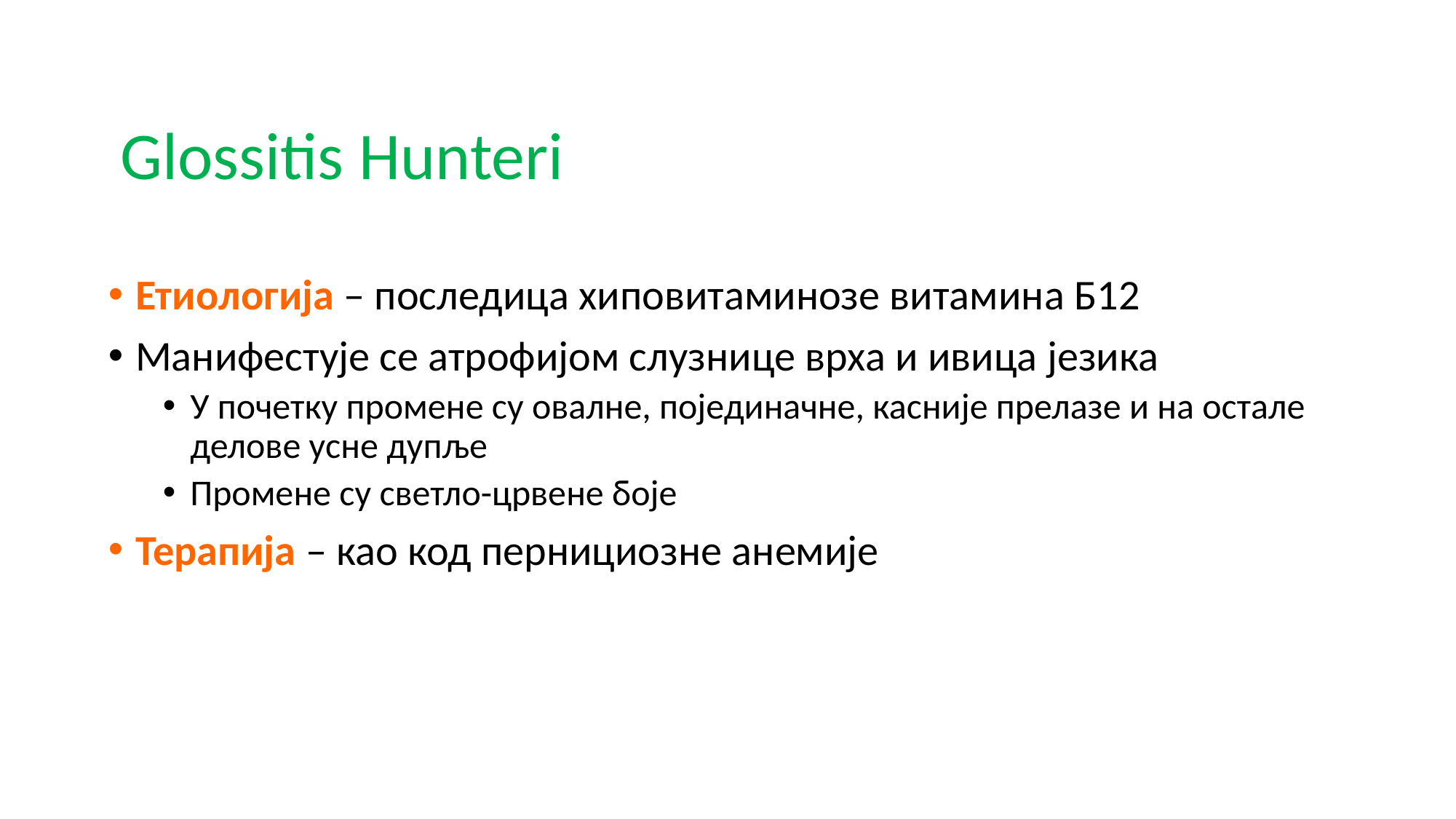

# Glossitis Hunteri
Етиологија – последица хиповитаминозе витамина Б12
Манифестује се атрофијом слузнице врха и ивица језика
У почетку промене су овалне, појединачне, касније прелазе и на остале делове усне дупље
Промене су светло-црвене боје
Терапија – као код пернициозне анемије